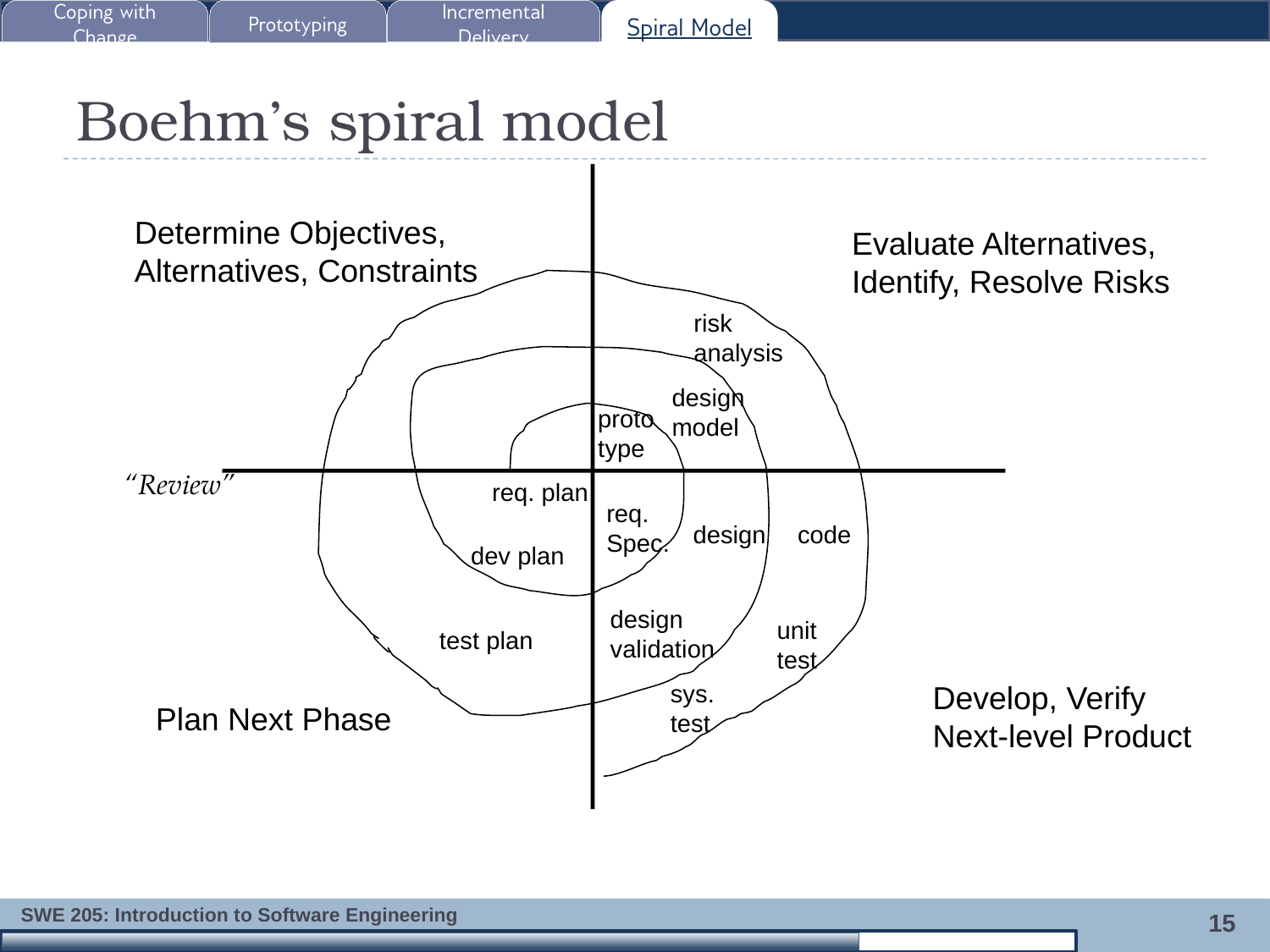

Coping with Change
Prototyping
Incremental Delivery
Spiral Model
# Boehm’s spiral model

Determine Objectives,
Alternatives, Constraints
Evaluate Alternatives,
Identify, Resolve Risks

risk
analysis

design
model
proto
type
“Review”

req. plan
req.
Spec.
design
code
dev plan
design
validation
unit
test
test plan
sys.
test
Develop, Verify
Next-level Product
Plan Next Phase
15